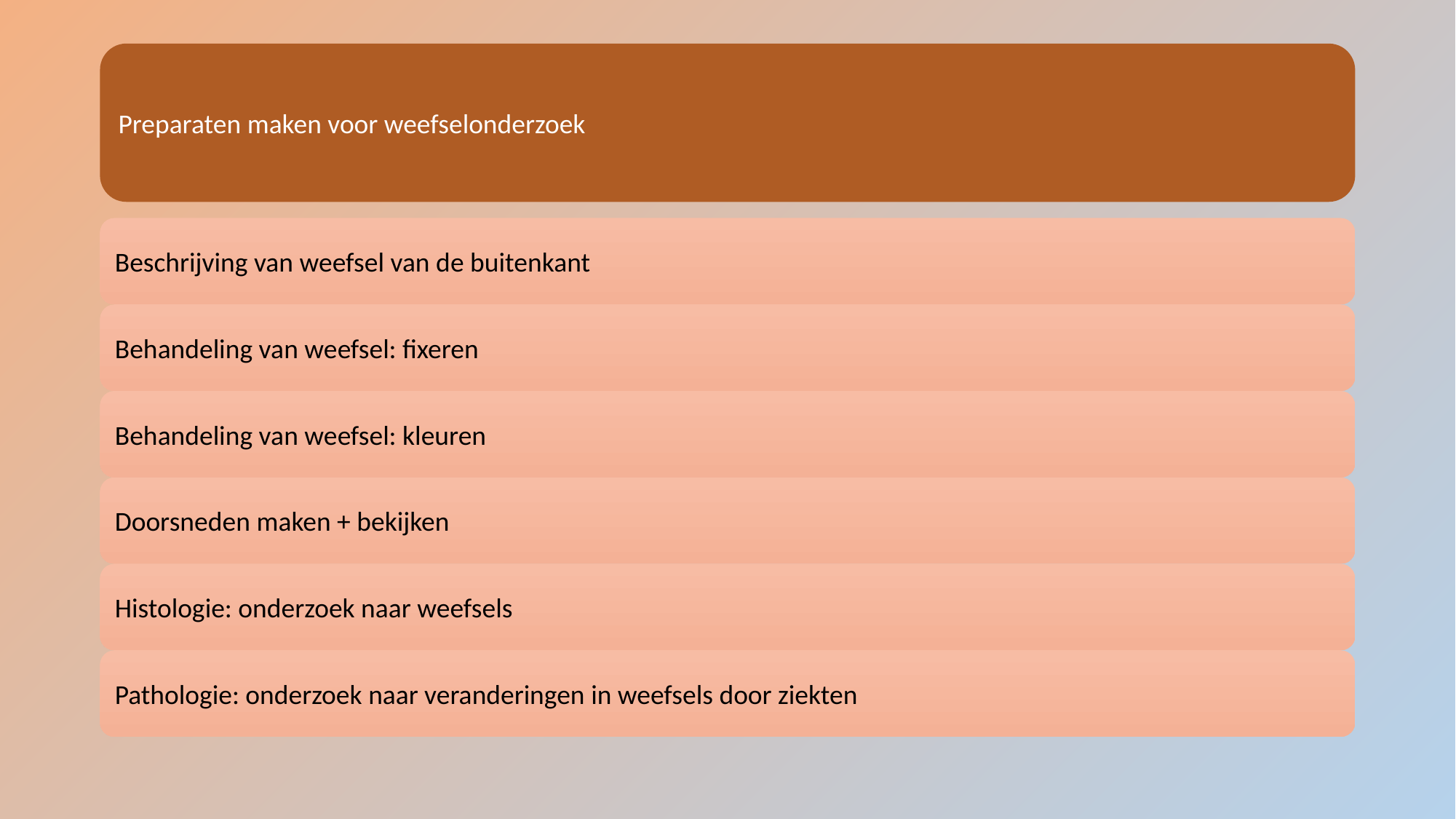

Preparaten maken voor weefselonderzoek
Beschrijving van weefsel van de buitenkant
Behandeling van weefsel: fixeren
Behandeling van weefsel: kleuren
Doorsneden maken + bekijken
Histologie: onderzoek naar weefsels
Pathologie: onderzoek naar veranderingen in weefsels door ziekten